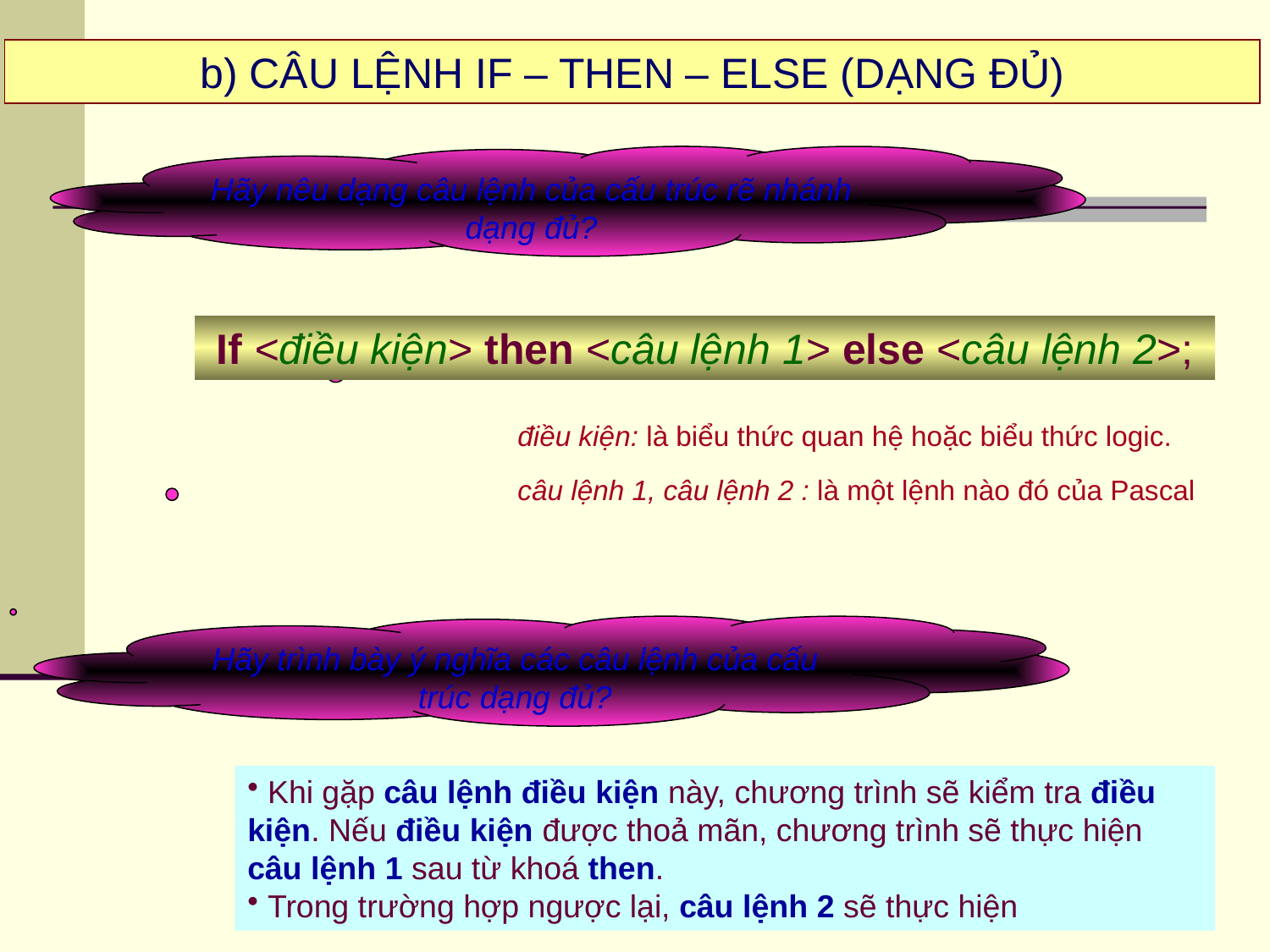

b) CÂU LỆNH IF – THEN – ELSE (DẠNG ĐỦ)
Hãy nêu dạng câu lệnh của cấu trúc rẽ nhánh dạng đủ?
If <điều kiện> then <câu lệnh 1> else <câu lệnh 2>;
điều kiện: là biểu thức quan hệ hoặc biểu thức logic.
câu lệnh 1, câu lệnh 2 : là một lệnh nào đó của Pascal
Hãy trình bày ý nghĩa các câu lệnh của cấu trúc dạng đủ?

 Khi gặp câu lệnh điều kiện này, chương trình sẽ kiểm tra điều kiện. Nếu điều kiện được thoả mãn, chương trình sẽ thực hiện câu lệnh 1 sau từ khoá then.
 Trong trường hợp ngược lại, câu lệnh 2 sẽ thực hiện